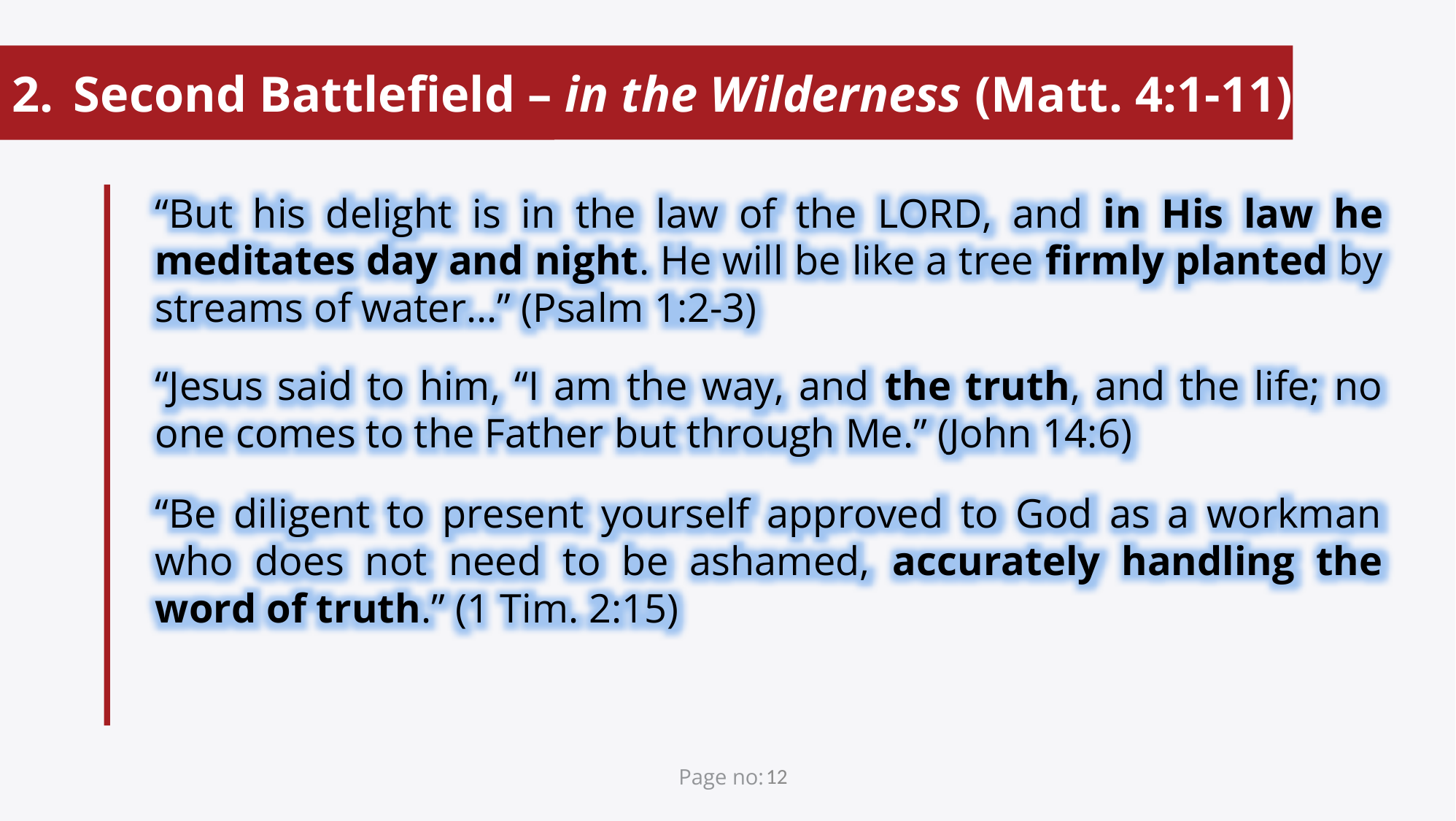

Second Battlefield – in the Wilderness (Matt. 4:1-11)
“But his delight is in the law of the Lord, and in His law he meditates day and night. He will be like a tree firmly planted by streams of water…” (Psalm 1:2-3)
“Jesus said to him, “I am the way, and the truth, and the life; no one comes to the Father but through Me.” (John 14:6)
“Be diligent to present yourself approved to God as a workman who does not need to be ashamed, accurately handling the word of truth.” (1 Tim. 2:15)